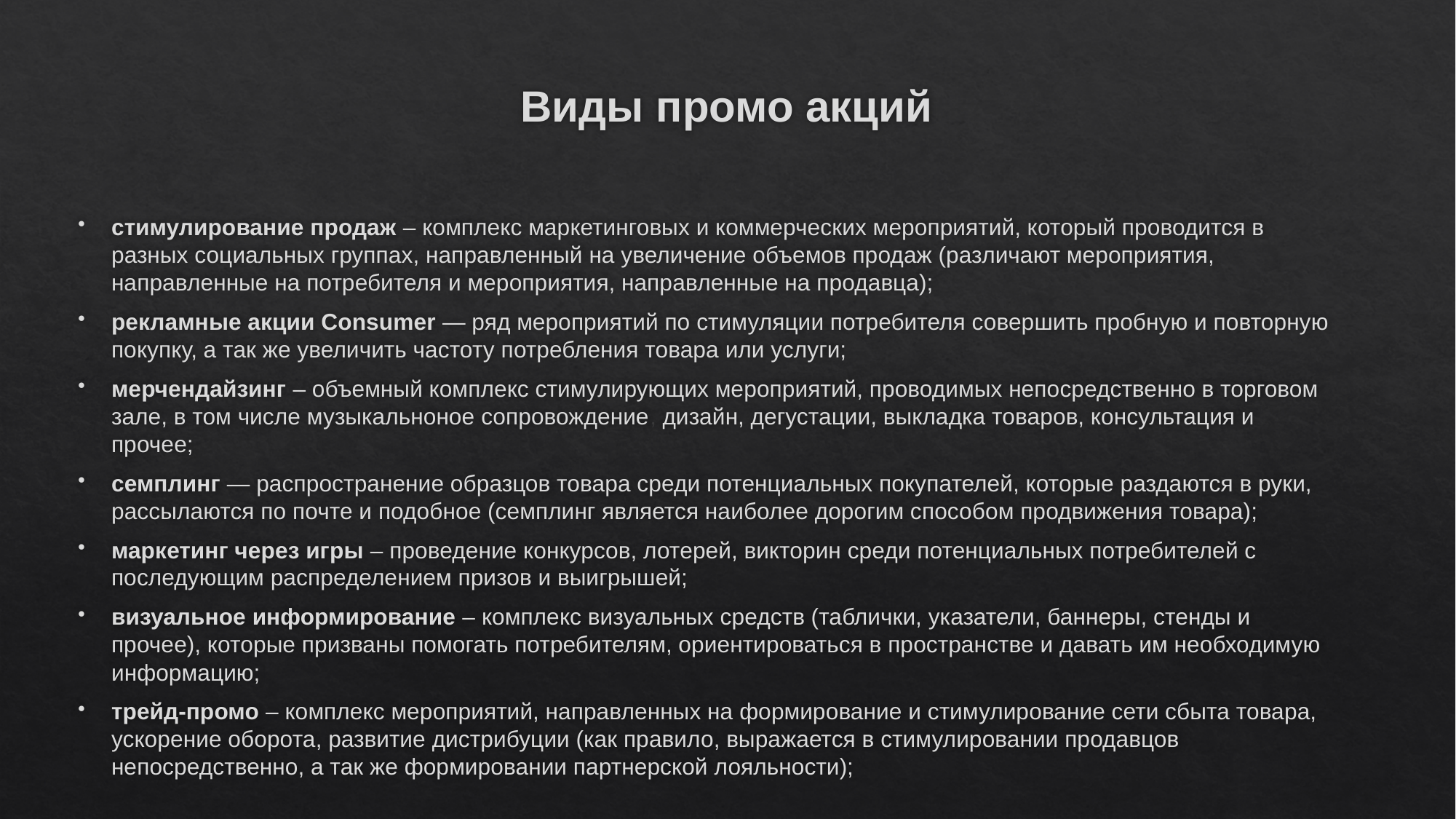

# Виды промо акций
стимулирование продаж – комплекс маркетинговых и коммерческих мероприятий, который проводится в разных социальных группах, направленный на увеличение объемов продаж (различают мероприятия, направленные на потребителя и мероприятия, направленные на продавца);
рекламные акции Consumer — ряд мероприятий по стимуляции потребителя совершить пробную и повторную покупку, а так же увеличить частоту потребления товара или услуги;
мерчендайзинг – объемный комплекс стимулирующих мероприятий, проводимых непосредственно в торговом зале, в том числе музыкальноное сопровождение, дизайн, дегустации, выкладка товаров, консультация и прочее;
семплинг — распространение образцов товара среди потенциальных покупателей, которые раздаются в руки, рассылаются по почте и подобное (семплинг является наиболее дорогим способом продвижения товара);
маркетинг через игры – проведение конкурсов, лотерей, викторин среди потенциальных потребителей с последующим распределением призов и выигрышей;
визуальное информирование – комплекс визуальных средств (таблички, указатели, баннеры, стенды и прочее), которые призваны помогать потребителям, ориентироваться в пространстве и давать им необходимую информацию;
трейд-промо – комплекс мероприятий, направленных на формирование и стимулирование сети сбыта товара, ускорение оборота, развитие дистрибуции (как правило, выражается в стимулировании продавцов непосредственно, а так же формировании партнерской лояльности);